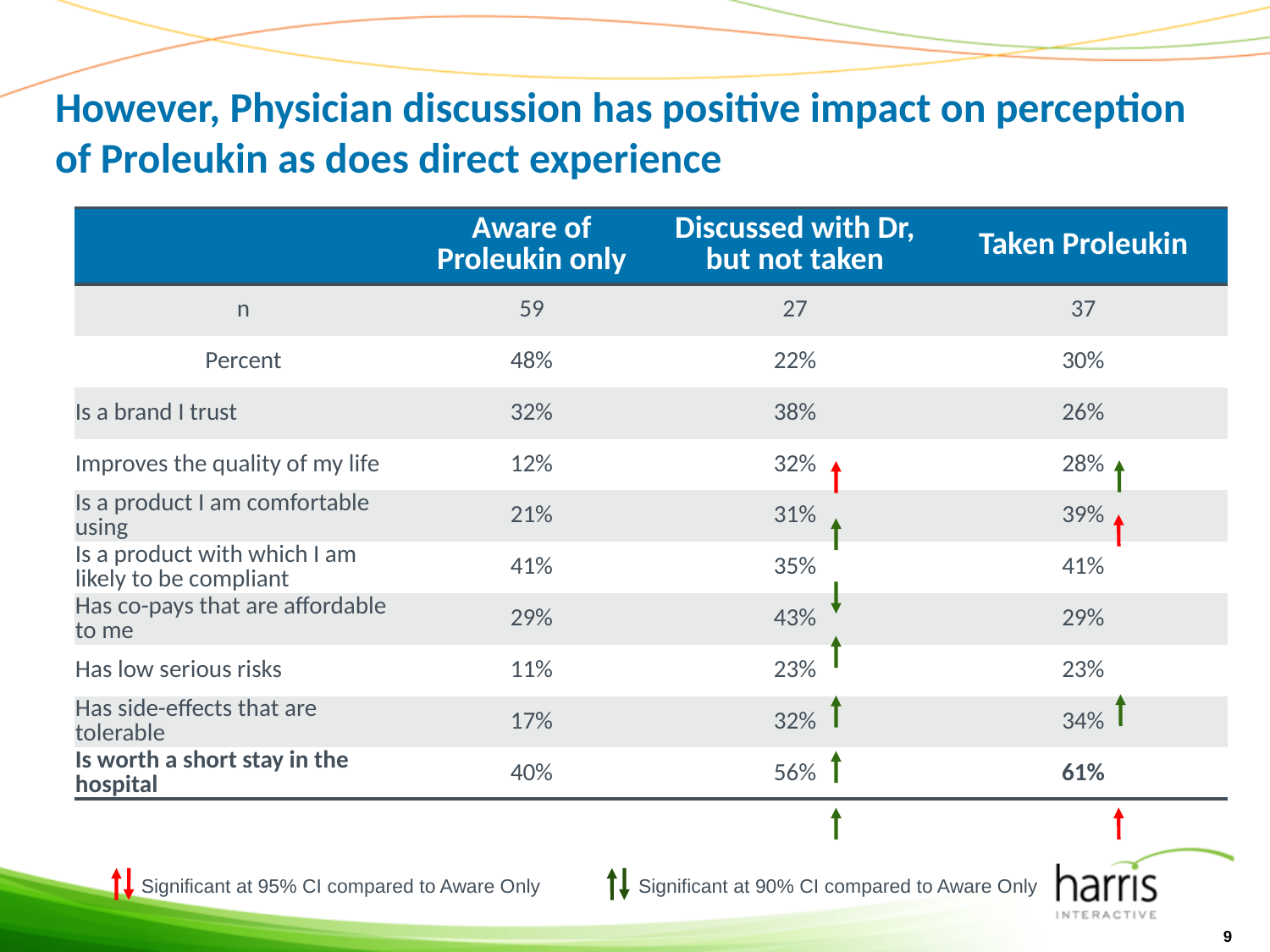

# However, Physician discussion has positive impact on perception of Proleukin as does direct experience
|  | Aware of Proleukin only | Discussed with Dr, but not taken | Taken Proleukin |
| --- | --- | --- | --- |
| n | 59 | 27 | 37 |
| Percent | 48% | 22% | 30% |
| Is a brand I trust | 32% | 38% | 26% |
| Improves the quality of my life | 12% | 32% | 28% |
| Is a product I am comfortable using | 21% | 31% | 39% |
| Is a product with which I am likely to be compliant | 41% | 35% | 41% |
| Has co-pays that are affordable to me | 29% | 43% | 29% |
| Has low serious risks | 11% | 23% | 23% |
| Has side-effects that are tolerable | 17% | 32% | 34% |
| Is worth a short stay in the hospital | 40% | 56% | 61% |
Significant at 90% CI compared to Aware Only
Significant at 95% CI compared to Aware Only
9